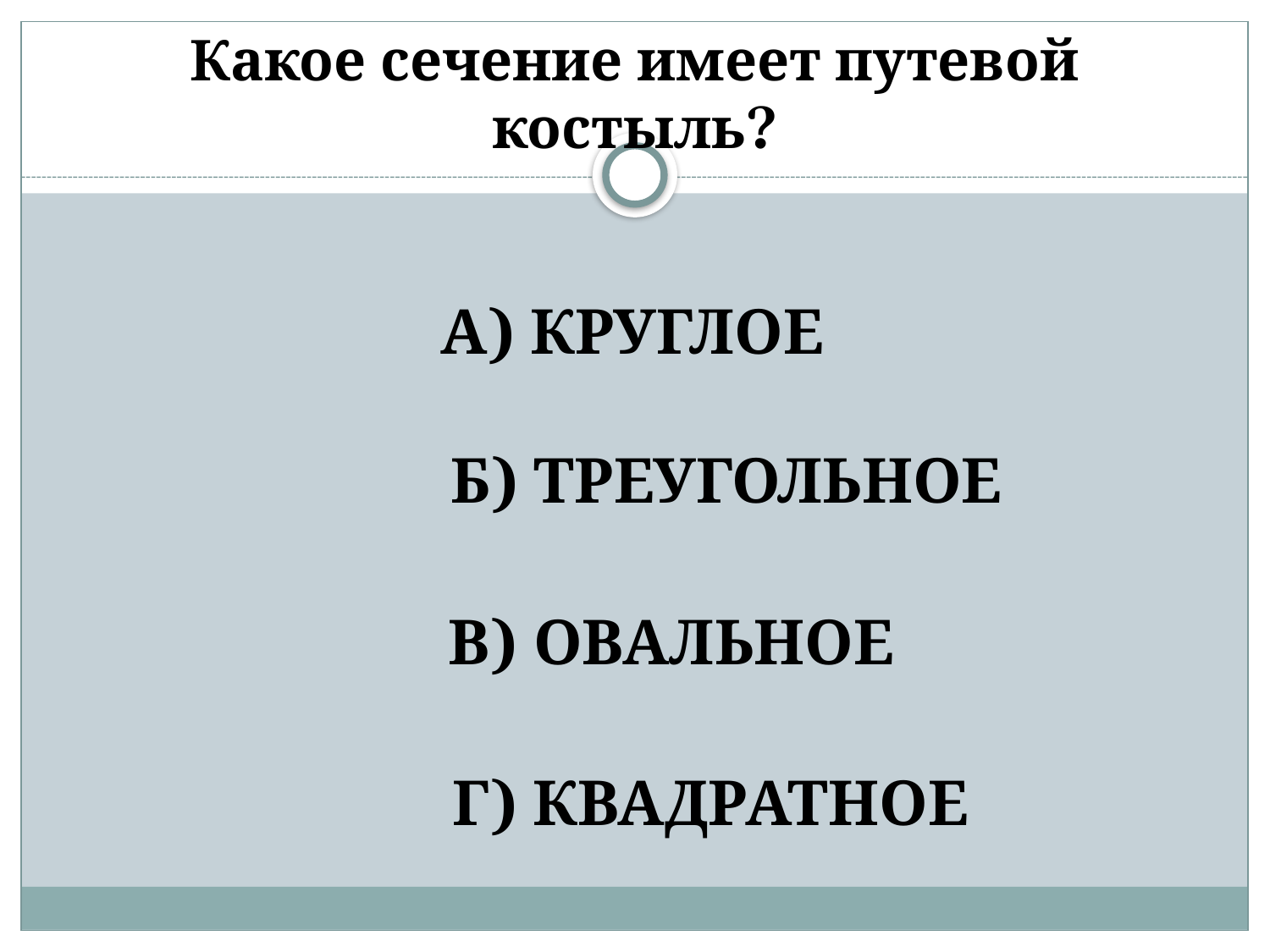

# Какое сечение имеет путевой костыль?
А) КРУГЛОЕ
            Б) ТРЕУГОЛЬНОЕ
     В) ОВАЛЬНОЕ
          Г) КВАДРАТНОЕ